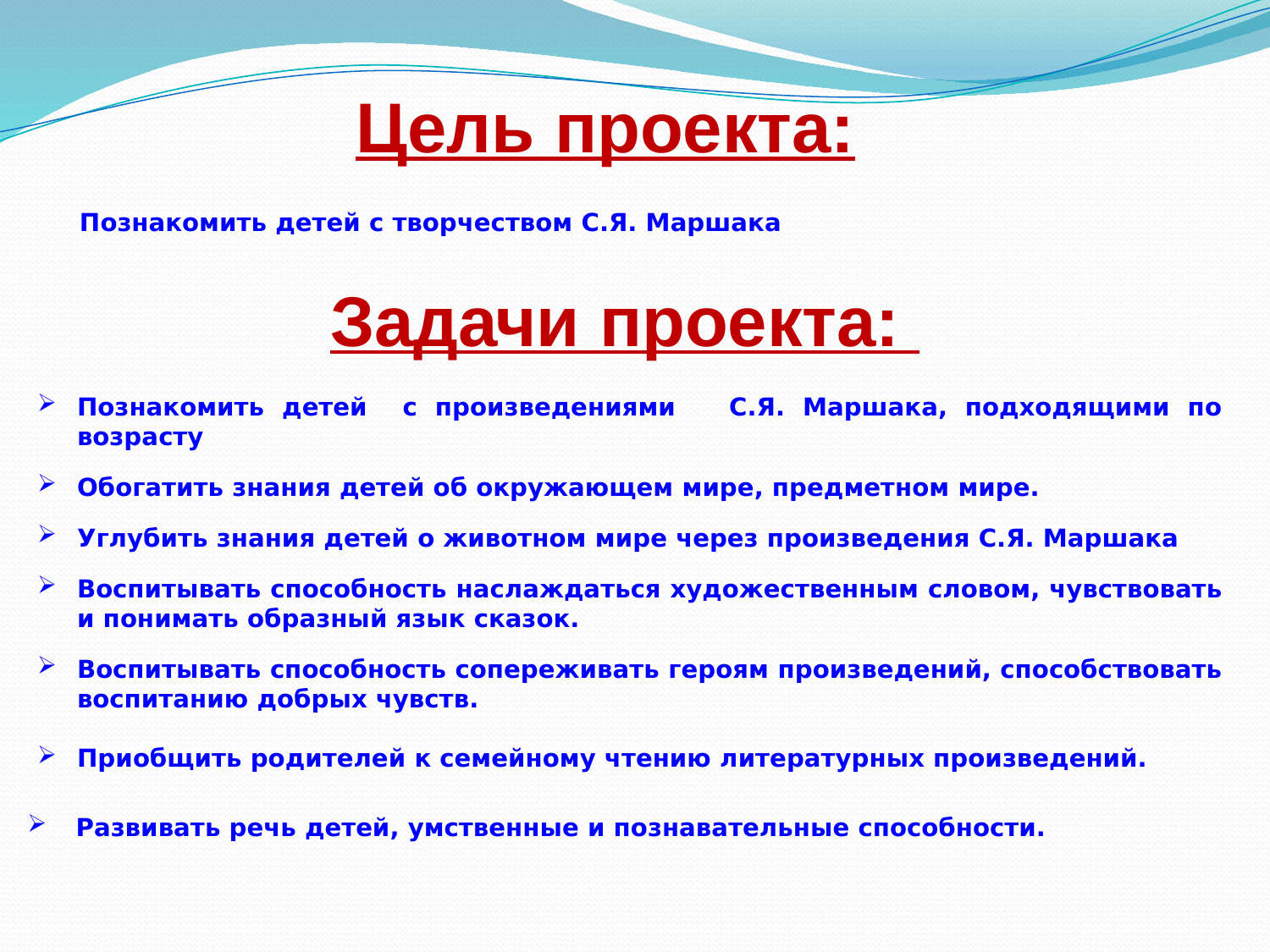

Цель проекта:
      Познакомить детей с творчеством С.Я. Маршака
Задачи проекта:
Познакомить детей  с произведениями   С.Я. Маршака, подходящими по возрасту
Обогатить знания детей об окружающем мире, предметном мире.
Углубить знания детей о животном мире через произведения С.Я. Маршака
Воспитывать способность наслаждаться художественным словом, чувствовать и понимать образный язык сказок.
Воспитывать способность сопереживать героям произведений, способствовать воспитанию добрых чувств.
Приобщить родителей к семейному чтению литературных произведений.
 Развивать речь детей, умственные и познавательные способности.